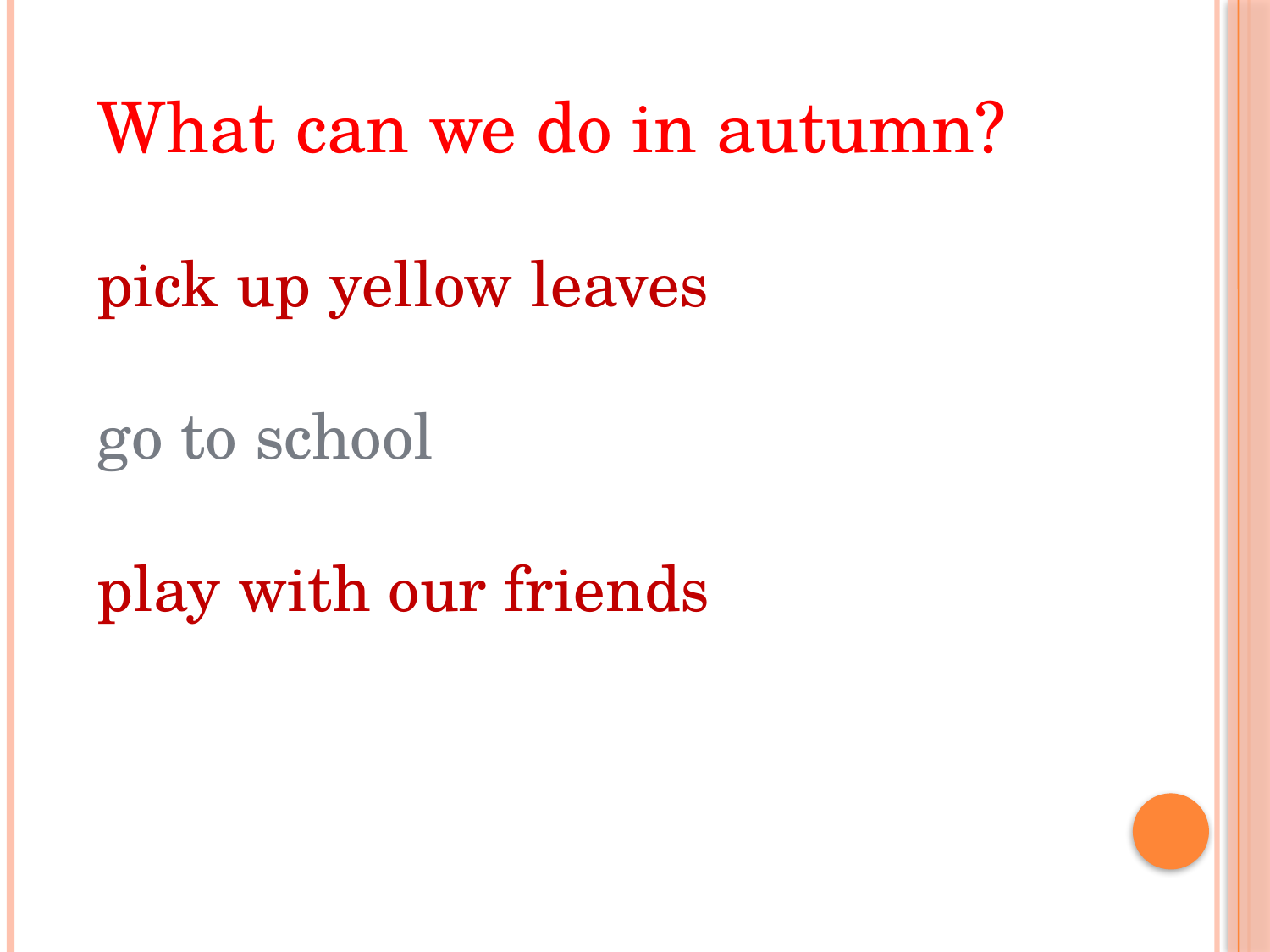

What can we do in autumn?

pick up yellow leaves

go to school

play with our friends